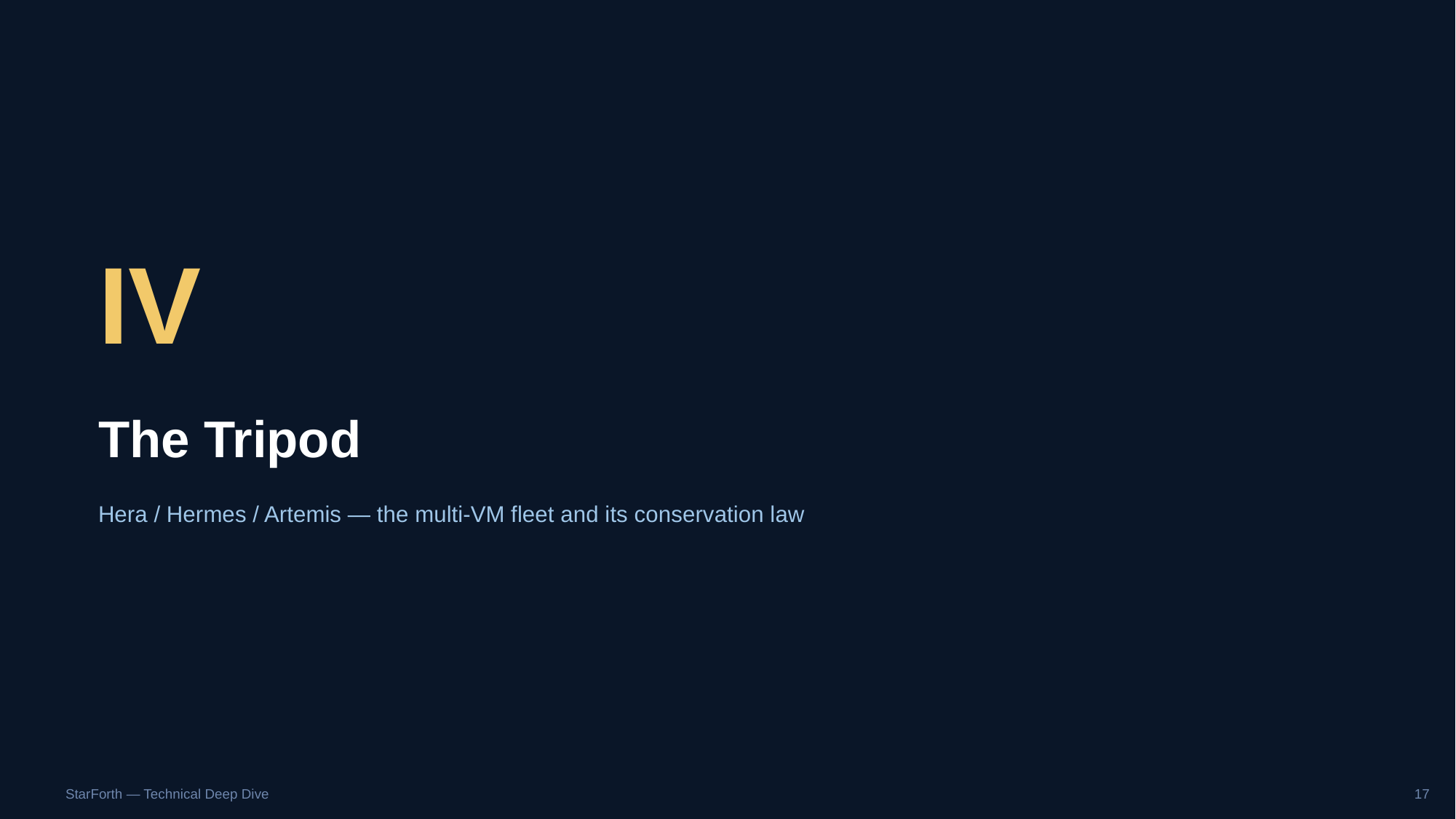

IV
The Tripod
Hera / Hermes / Artemis — the multi-VM fleet and its conservation law
StarForth — Technical Deep Dive
17